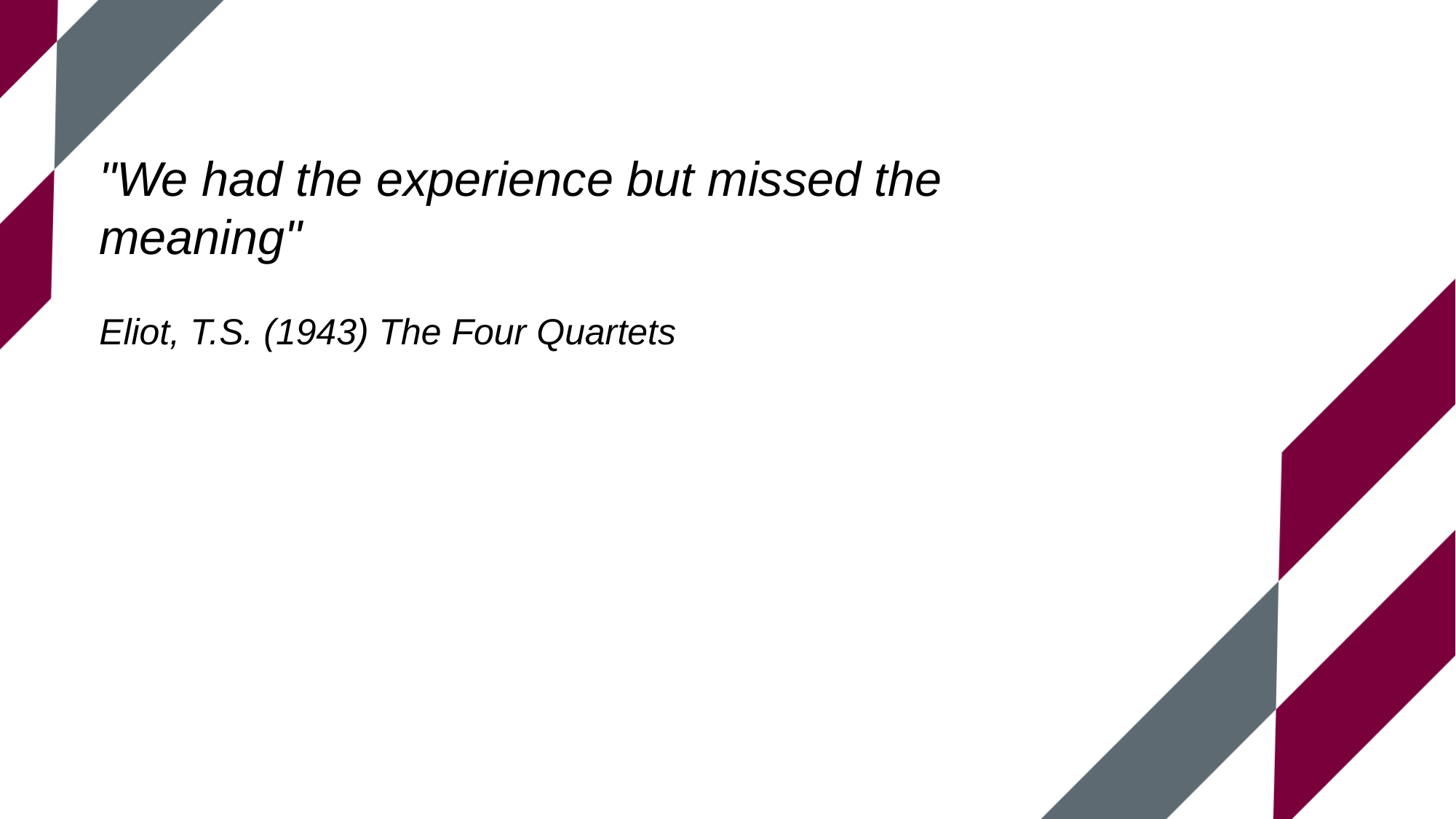

"We had the experience but missed the meaning"

Eliot, T.S. (1943) The Four Quartets